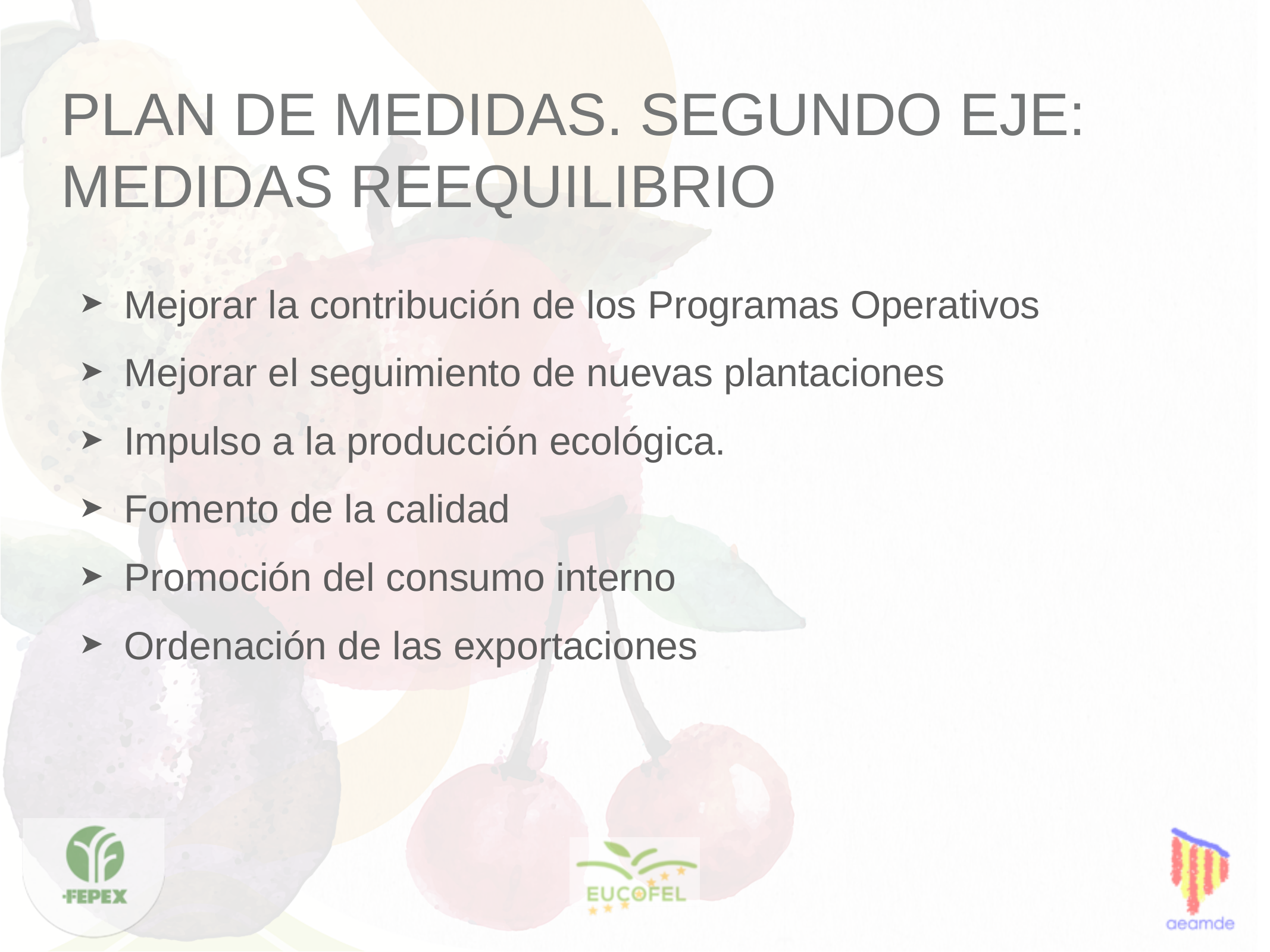

# plan de medidas. segundo eje: Medidas reequilibrio

Mejorar la contribución de los Programas Operativos
Mejorar el seguimiento de nuevas plantaciones
Impulso a la producción ecológica.
Fomento de la calidad
Promoción del consumo interno
Ordenación de las exportaciones